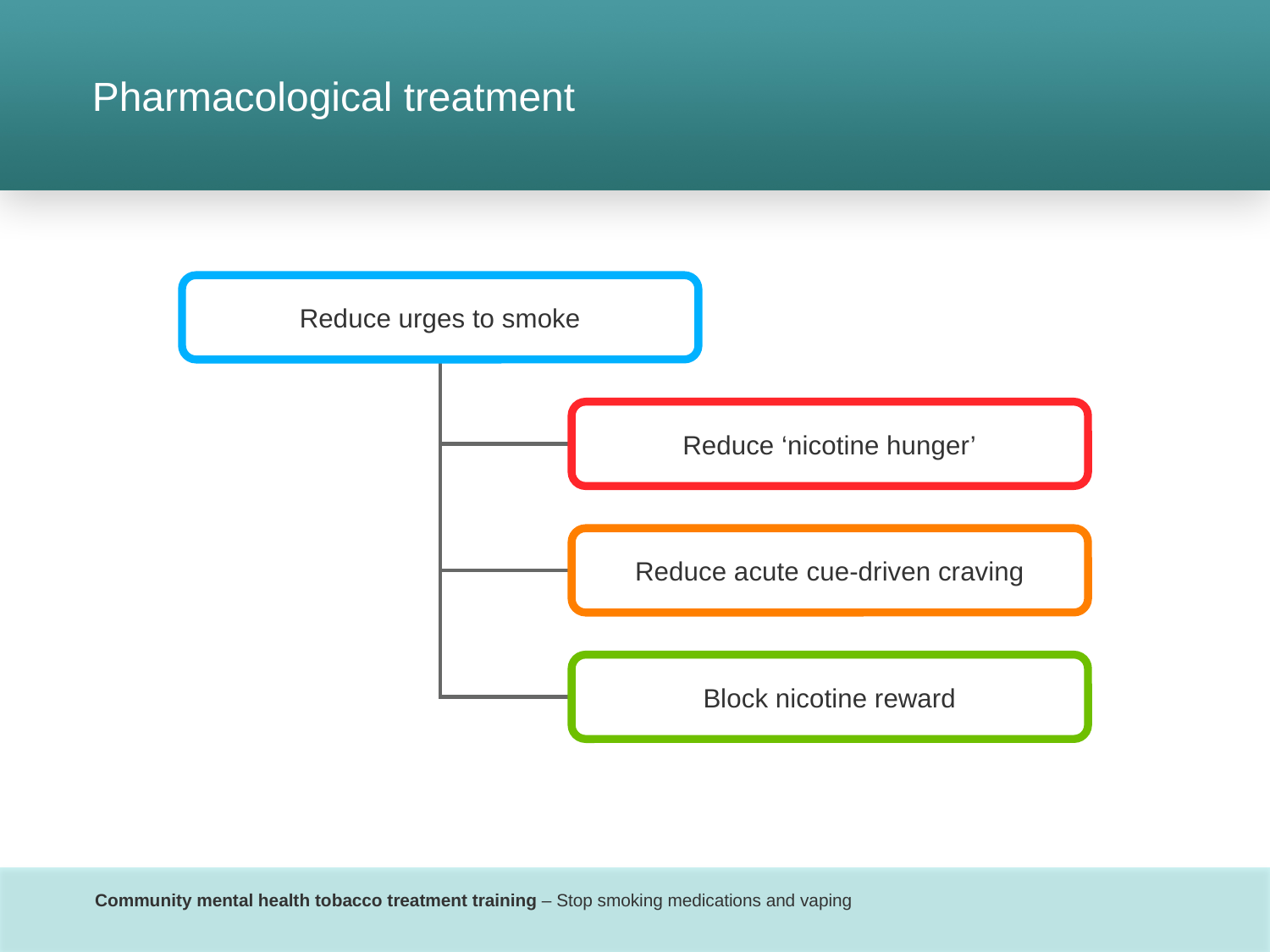

# Pharmacological treatment
Reduce urges to smoke
Reduce ‘nicotine hunger’
Reduce acute cue-driven craving
Block nicotine reward
Community mental health tobacco treatment training – Stop smoking medications and vaping